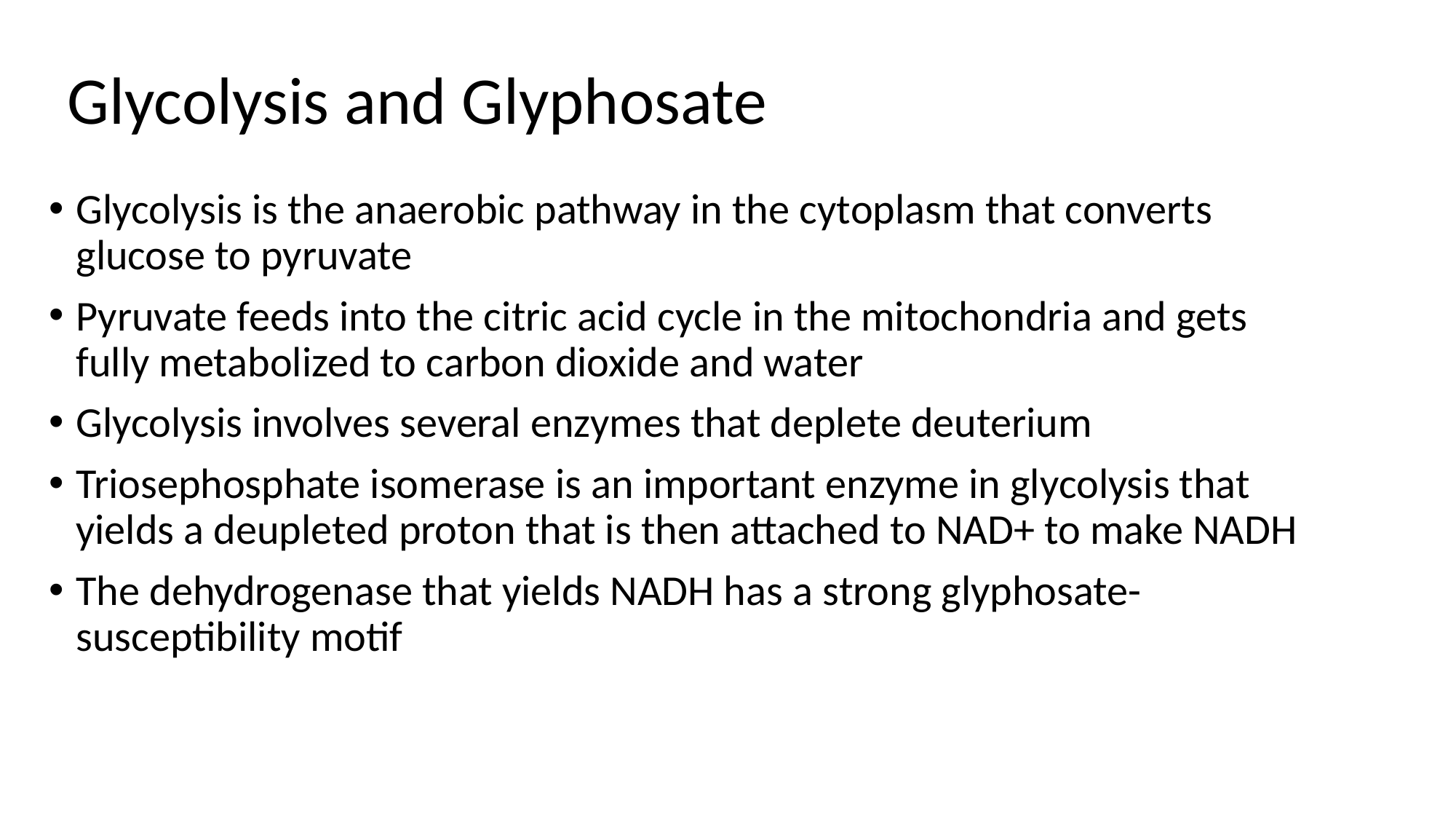

# Glycolysis and Glyphosate
Glycolysis is the anaerobic pathway in the cytoplasm that converts glucose to pyruvate
Pyruvate feeds into the citric acid cycle in the mitochondria and gets fully metabolized to carbon dioxide and water
Glycolysis involves several enzymes that deplete deuterium
Triosephosphate isomerase is an important enzyme in glycolysis that yields a deupleted proton that is then attached to NAD+ to make NADH
The dehydrogenase that yields NADH has a strong glyphosate-susceptibility motif